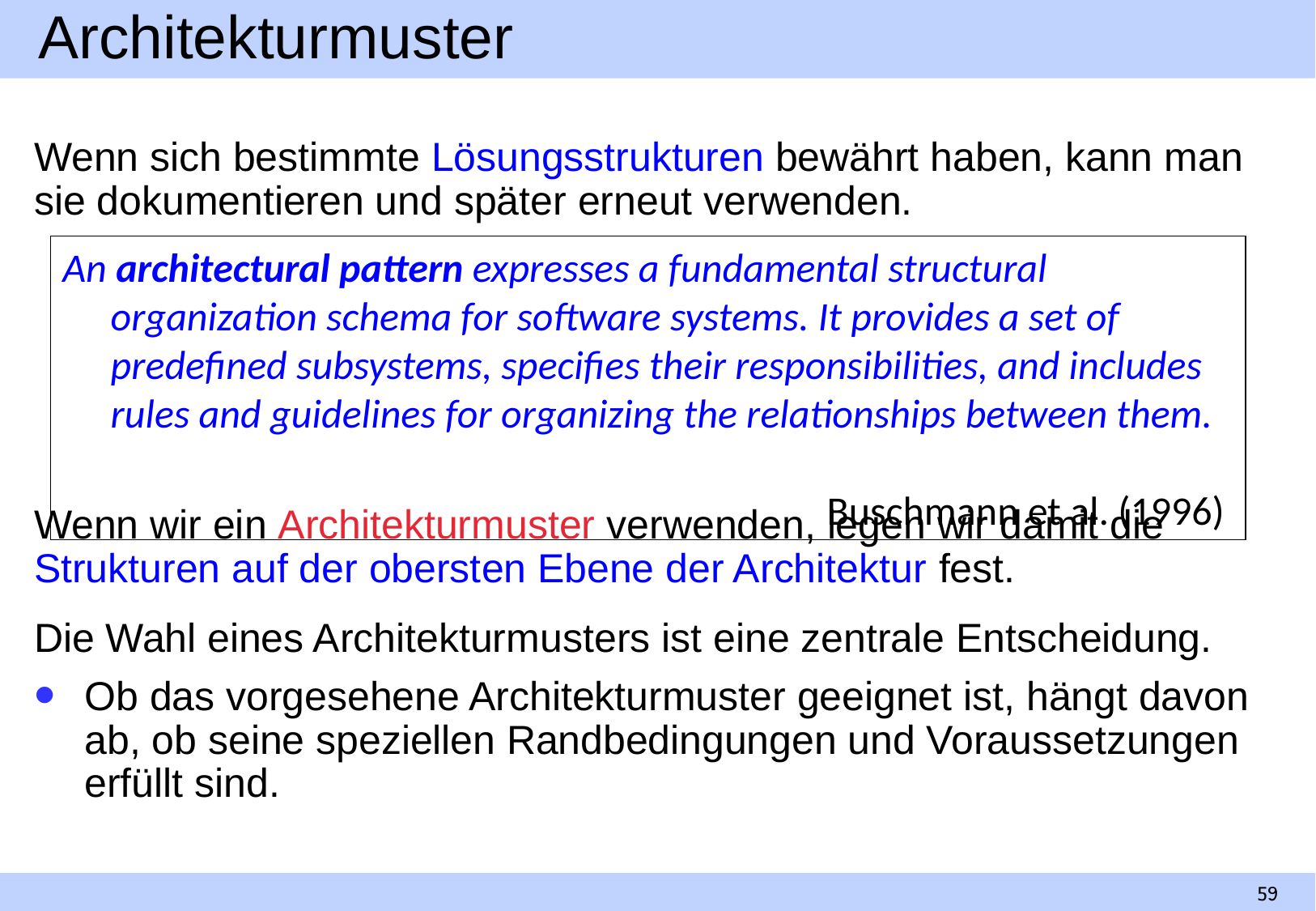

# Architekturmuster
Wenn sich bestimmte Lösungsstrukturen bewährt haben, kann man sie dokumentieren und später erneut verwenden.

Wenn wir ein Architekturmuster verwenden, legen wir damit die Strukturen auf der obersten Ebene der Architektur fest.
Die Wahl eines Architekturmusters ist eine zentrale Entscheidung.
Ob das vorgesehene Architekturmuster geeignet ist, hängt davon ab, ob seine speziellen Randbedingungen und Voraussetzungen erfüllt sind.
An architectural pattern expresses a fundamental structural organization schema for software systems. It provides a set of predefined subsystems, specifies their responsibilities, and includes rules and guidelines for organizing the relationships between them.
Buschmann et al. (1996)
59